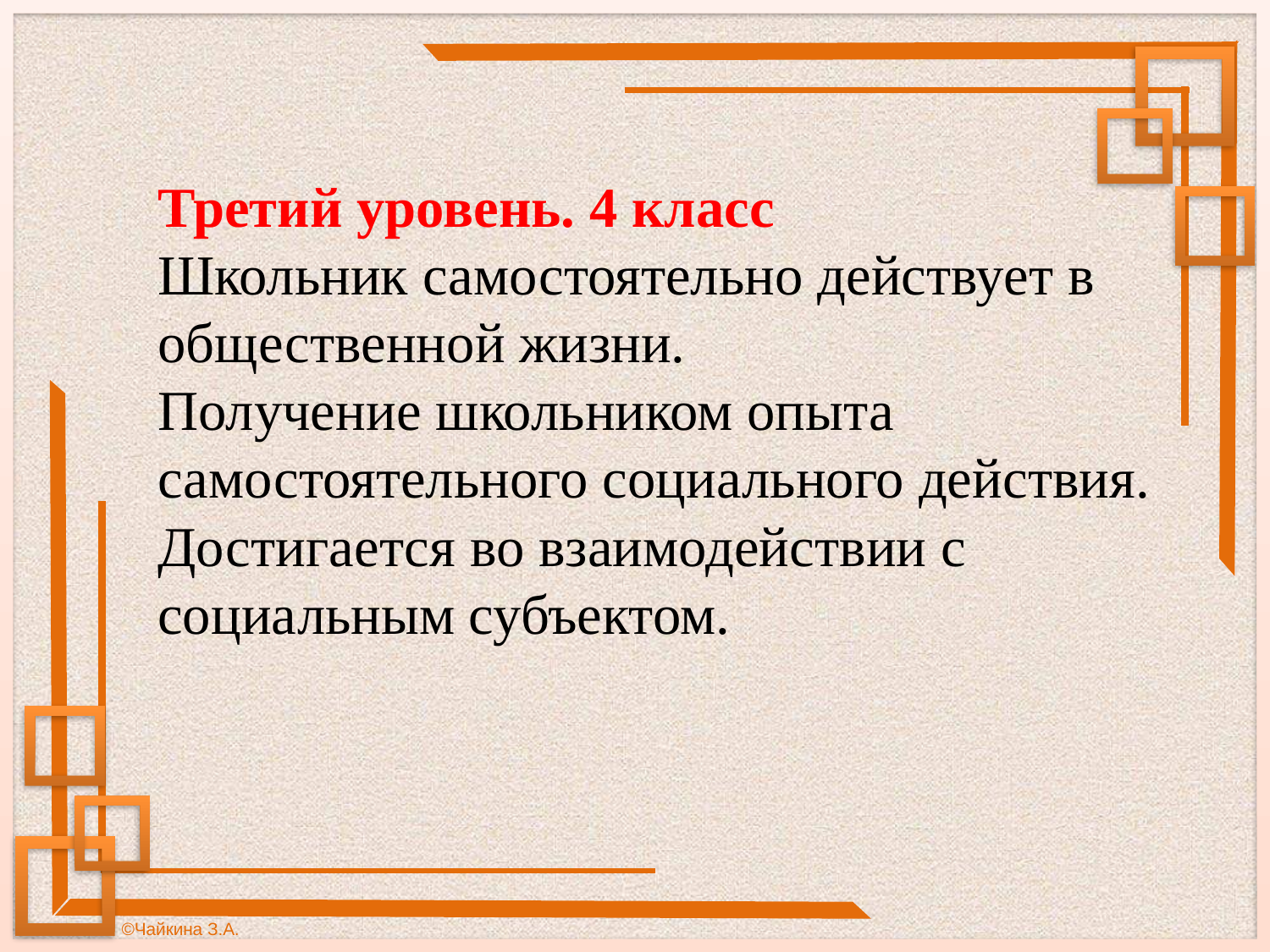

# Третий уровень. 4 класс     Школьник самостоятельно действует в общественной жизни.     Получение школьником опыта самостоятельного социального действия. Достигается во взаимодействии с социальным субъектом.